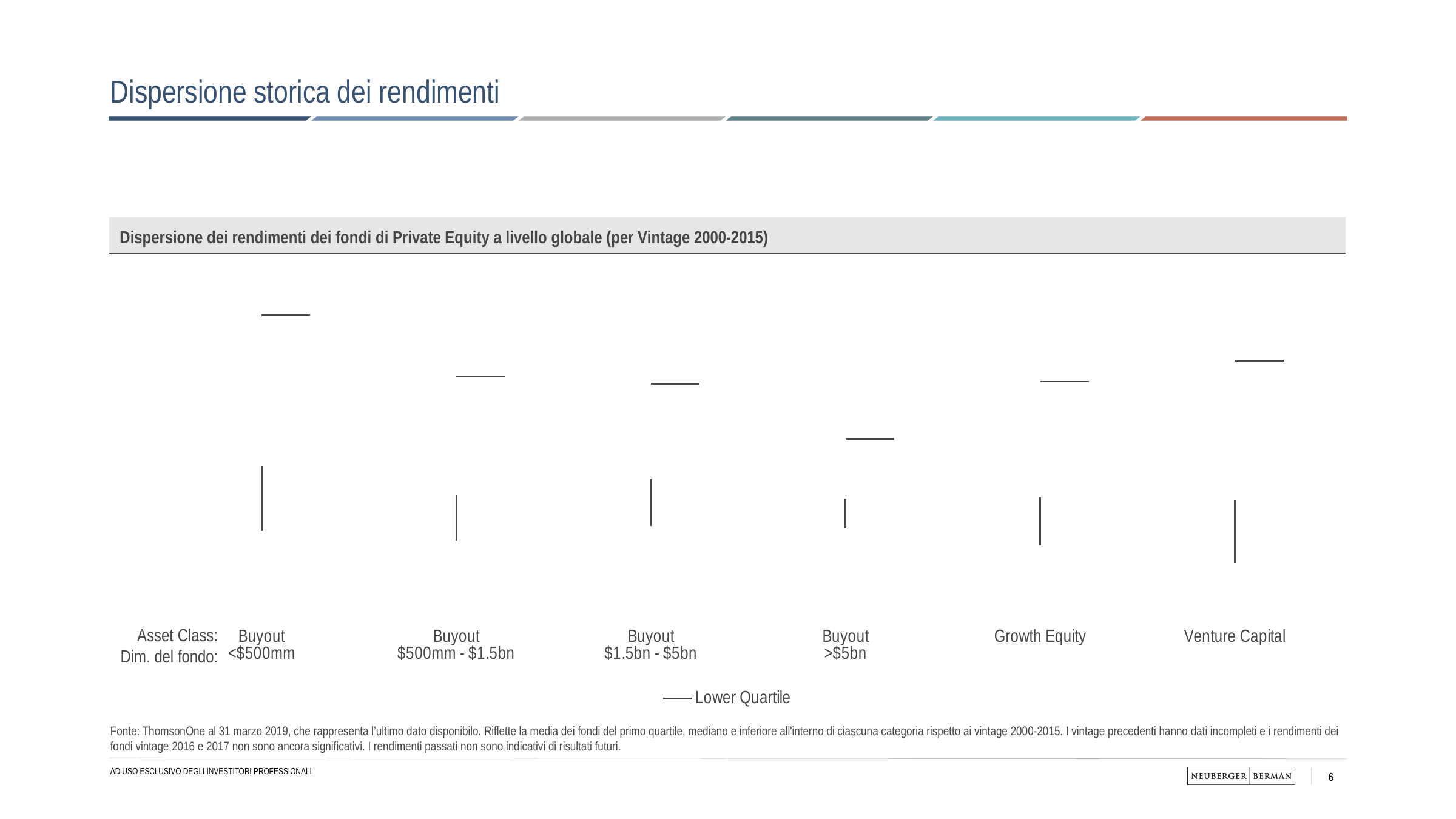

# Dispersione storica dei rendimenti
Dispersione dei rendimenti dei fondi di Private Equity a livello globale (per Vintage 2000-2015)

[unsupported chart]

Asset Class:
Dim. del fondo:
Fonte: ThomsonOne al 31 marzo 2019, che rappresenta l’ultimo dato disponibilo. Riflette la media dei fondi del primo quartile, mediano e inferiore all'interno di ciascuna categoria rispetto ai vintage 2000-2015. I vintage precedenti hanno dati incompleti e i rendimenti dei fondi vintage 2016 e 2017 non sono ancora significativi. I rendimenti passati non sono indicativi di risultati futuri.